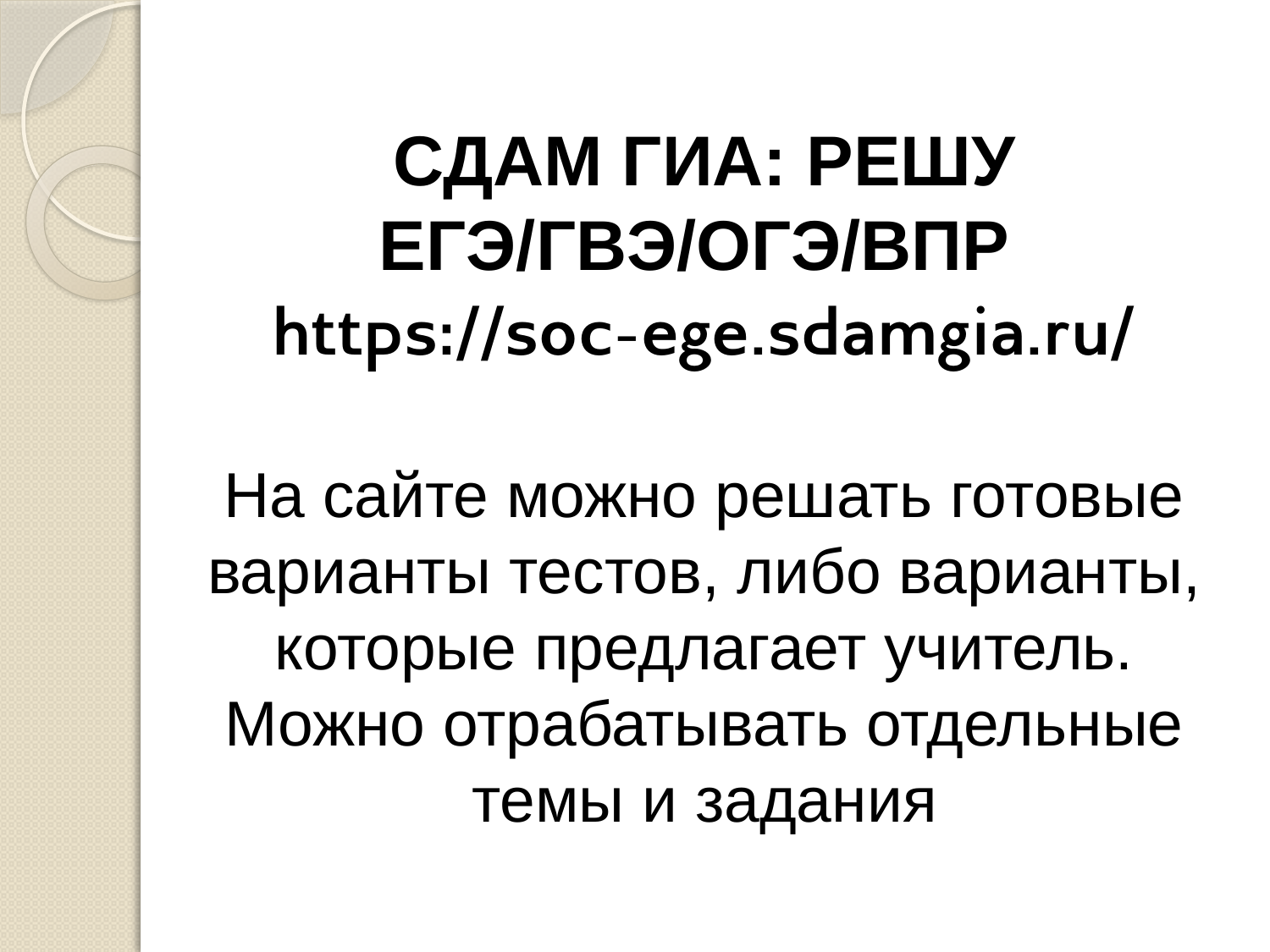

СДАМ ГИА: РЕШУ ЕГЭ/ГВЭ/ОГЭ/ВПР
https://soc-ege.sdamgia.ru/

На сайте можно решать готовые варианты тестов, либо варианты, которые предлагает учитель. Можно отрабатывать отдельные темы и задания